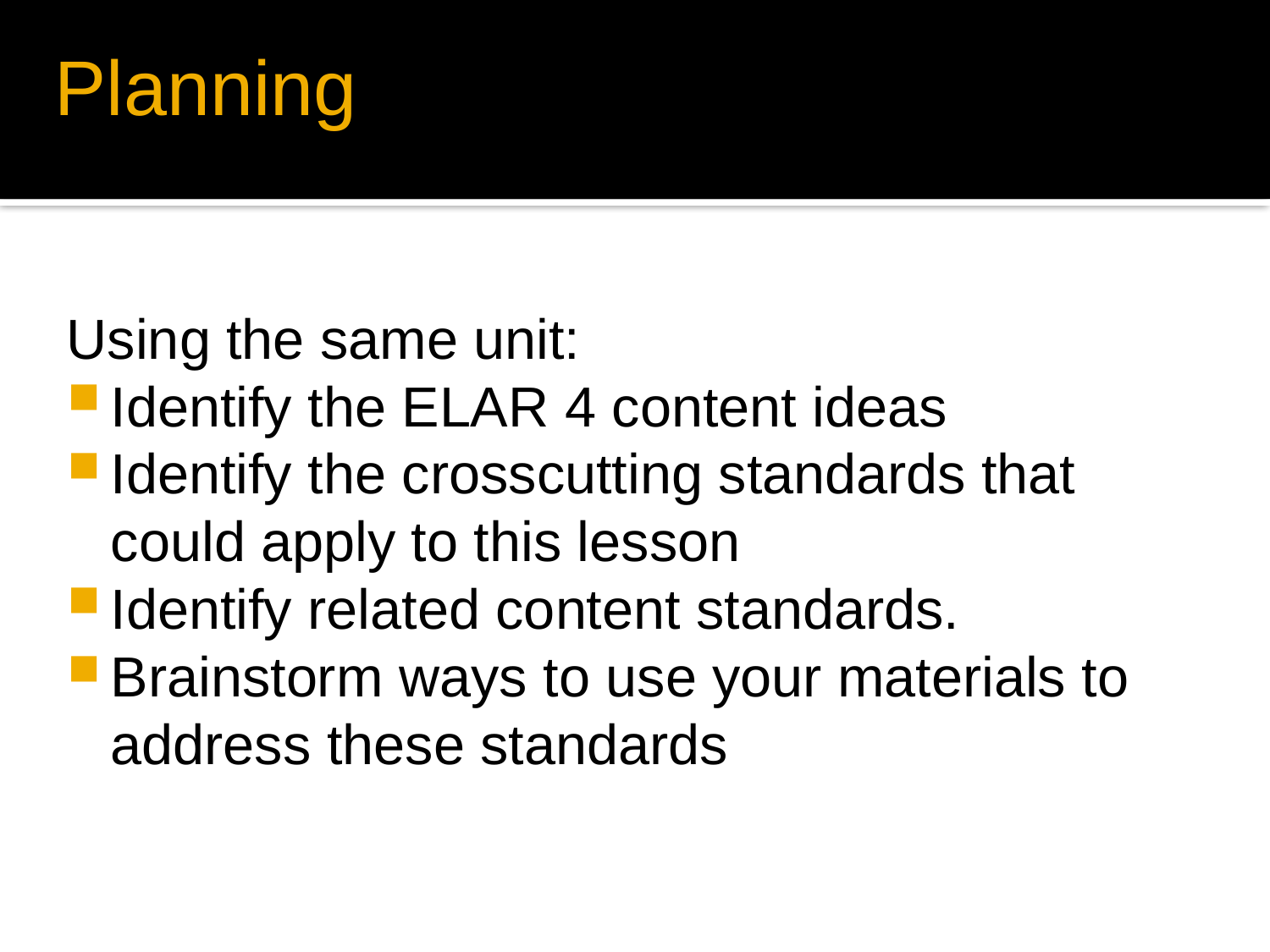

Planning

Using the same unit:
Identify the ELAR 4 content ideas
Identify the crosscutting standards that could apply to this lesson
Identify related content standards.
Brainstorm ways to use your materials to address these standards